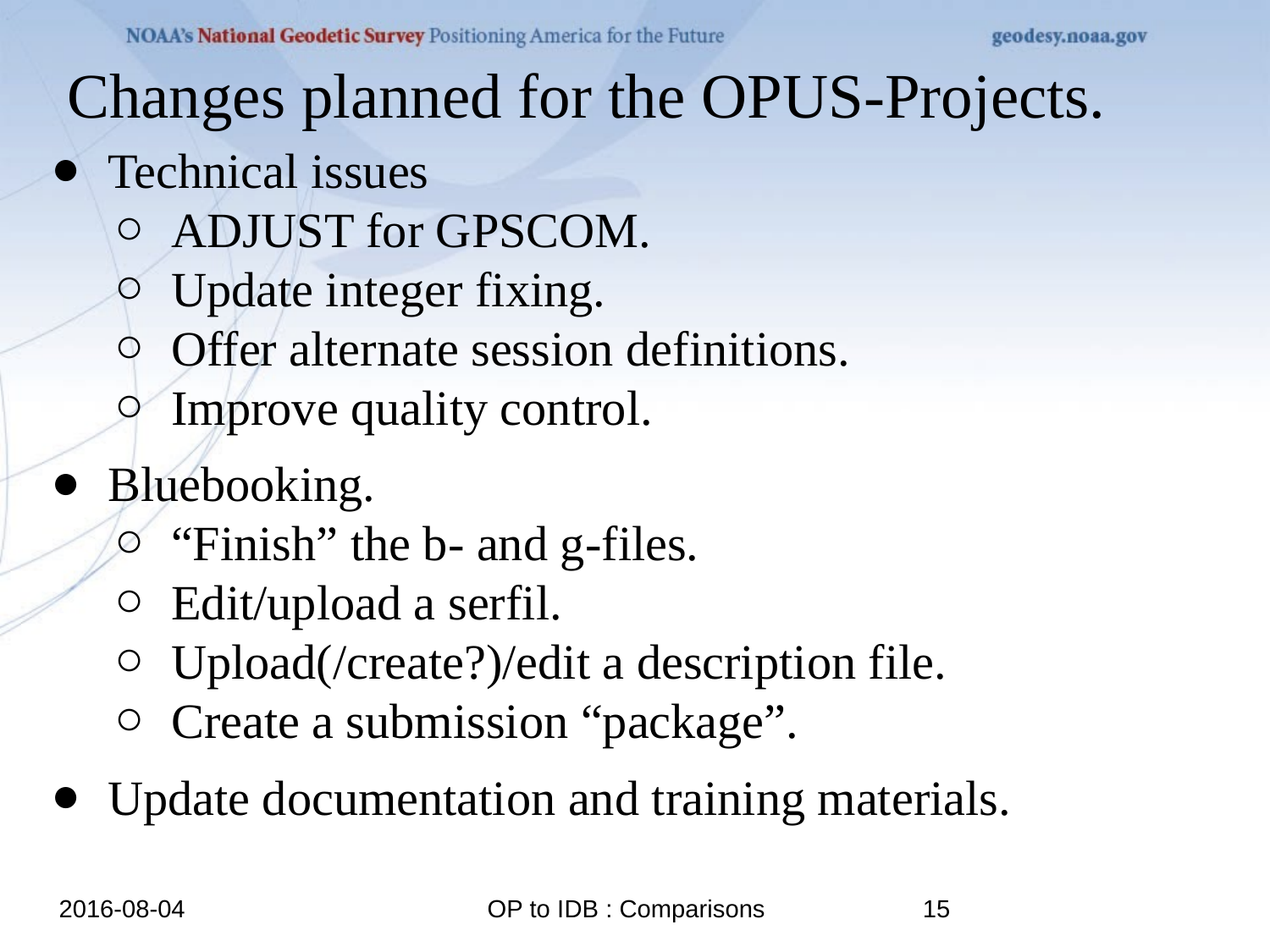

Changes planned for the OPUS-Projects.

Technical issues
ADJUST for GPSCOM.
Update integer fixing.
Offer alternate session definitions.
Improve quality control.
Bluebooking.
“Finish” the b- and g-files.
Edit/upload a serfil.
Upload(/create?)/edit a description file.
Create a submission “package”.
Update documentation and training materials.
2016-08-04
OP to IDB : Comparisons
15